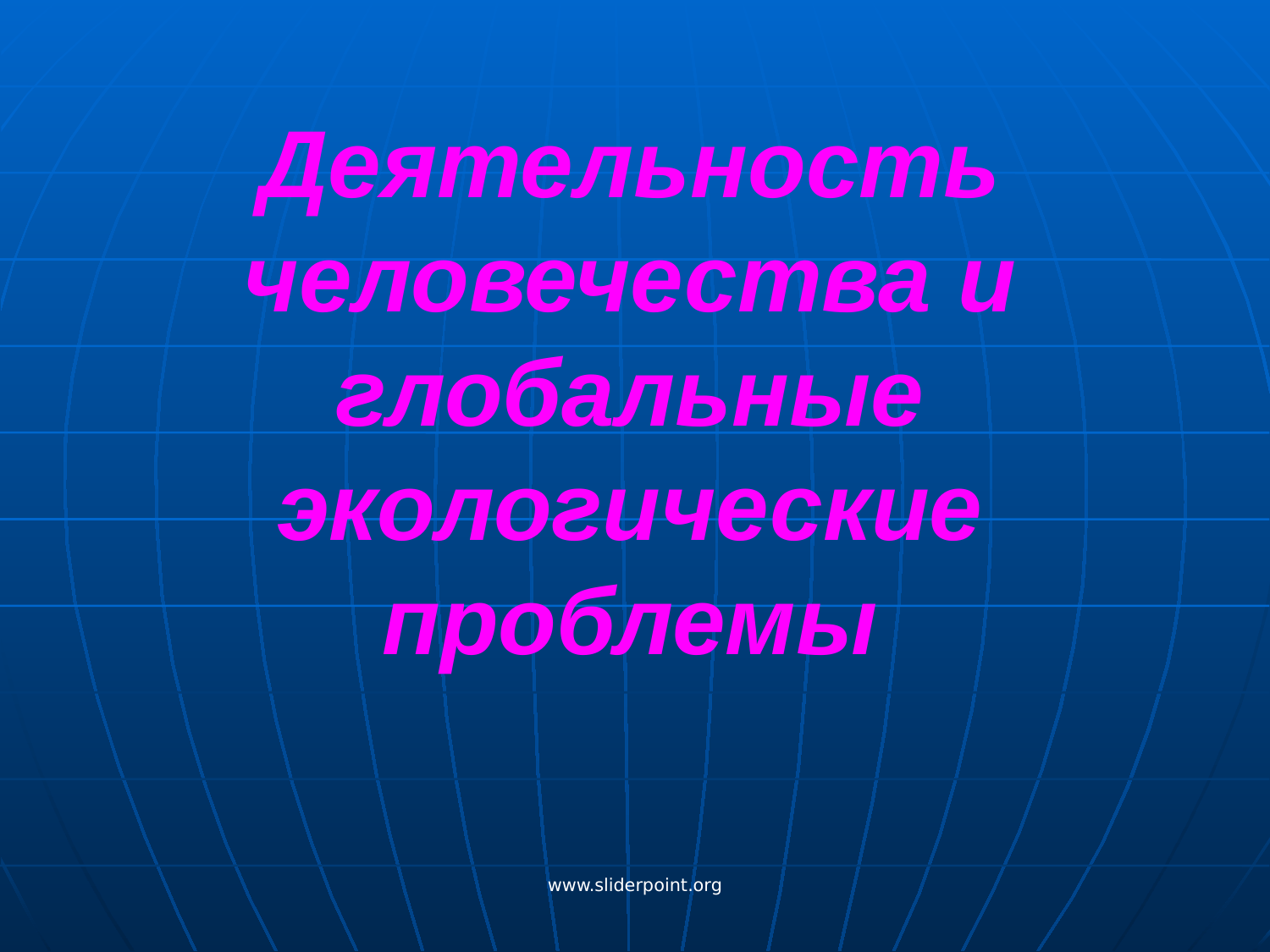

Деятельность человечества и глобальные экологические проблемы
www.sliderpoint.org